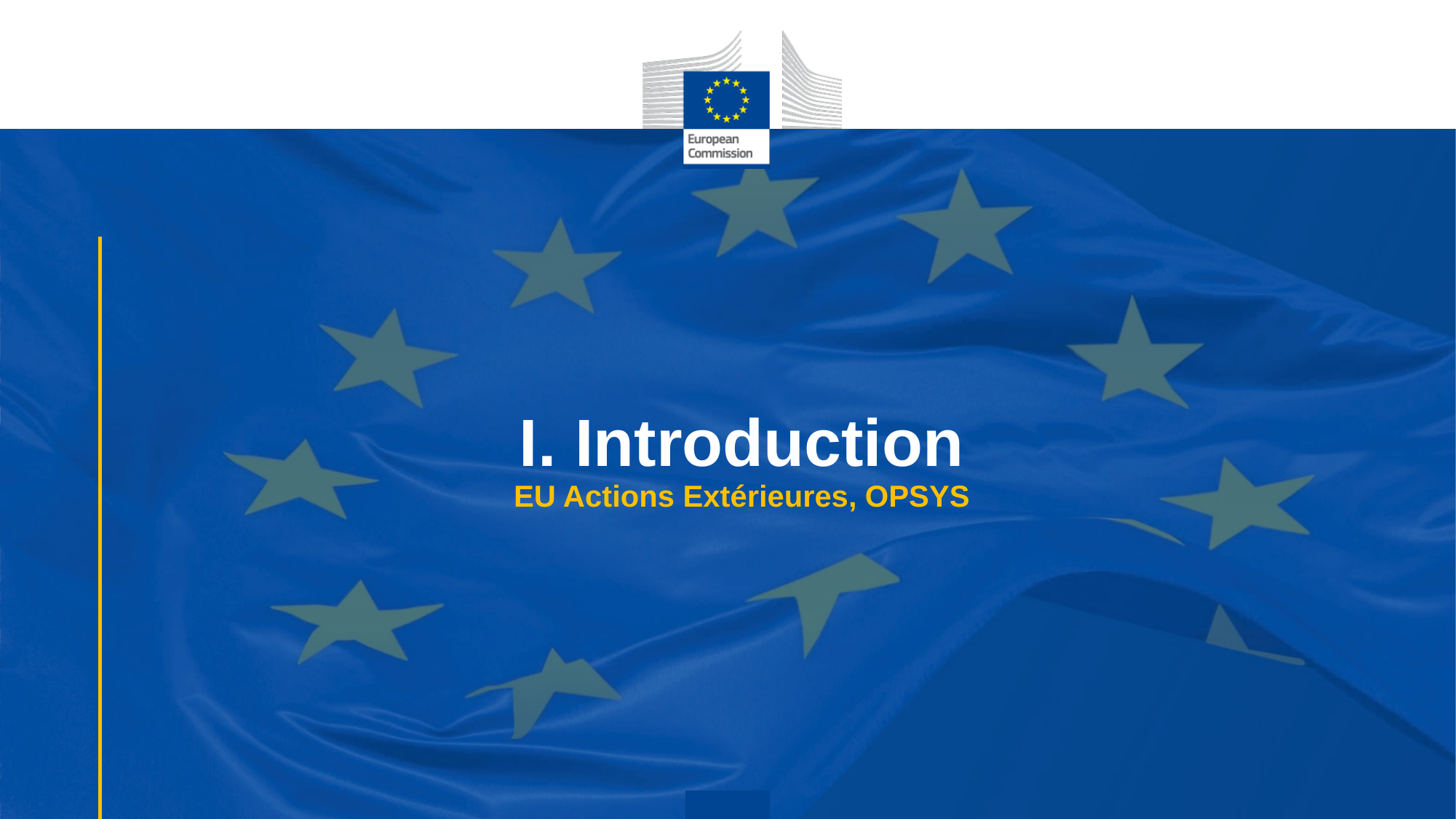

4
# I. Introduction EU Actions Extérieures, OPSYS